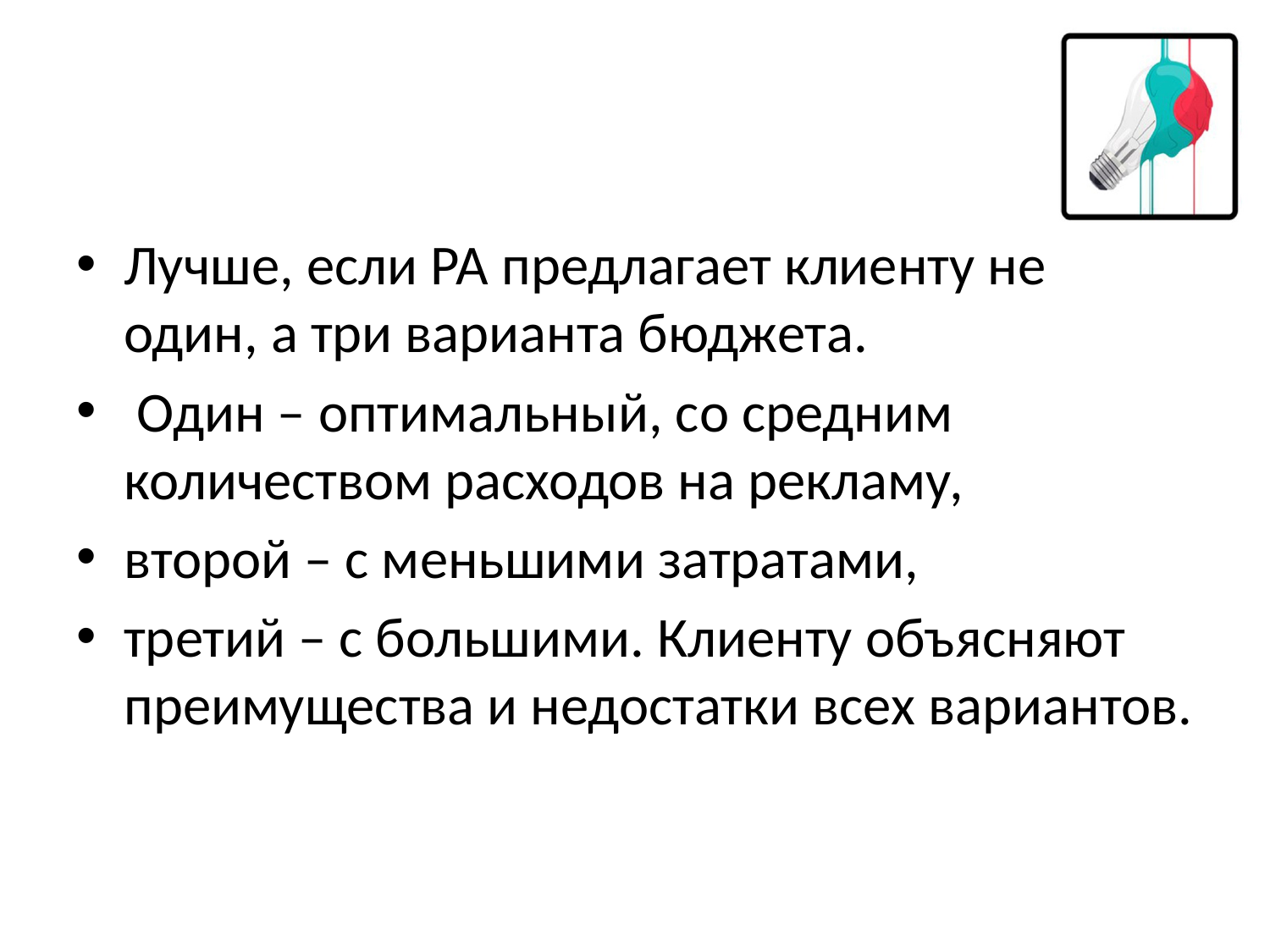

Лучше, если РА предлагает клиенту не один, а три варианта бюджета.
 Один – оптимальный, со средним количеством расходов на рекламу,
второй – с меньшими затратами,
третий – с большими. Клиенту объясняют преимущества и недостатки всех вариантов.